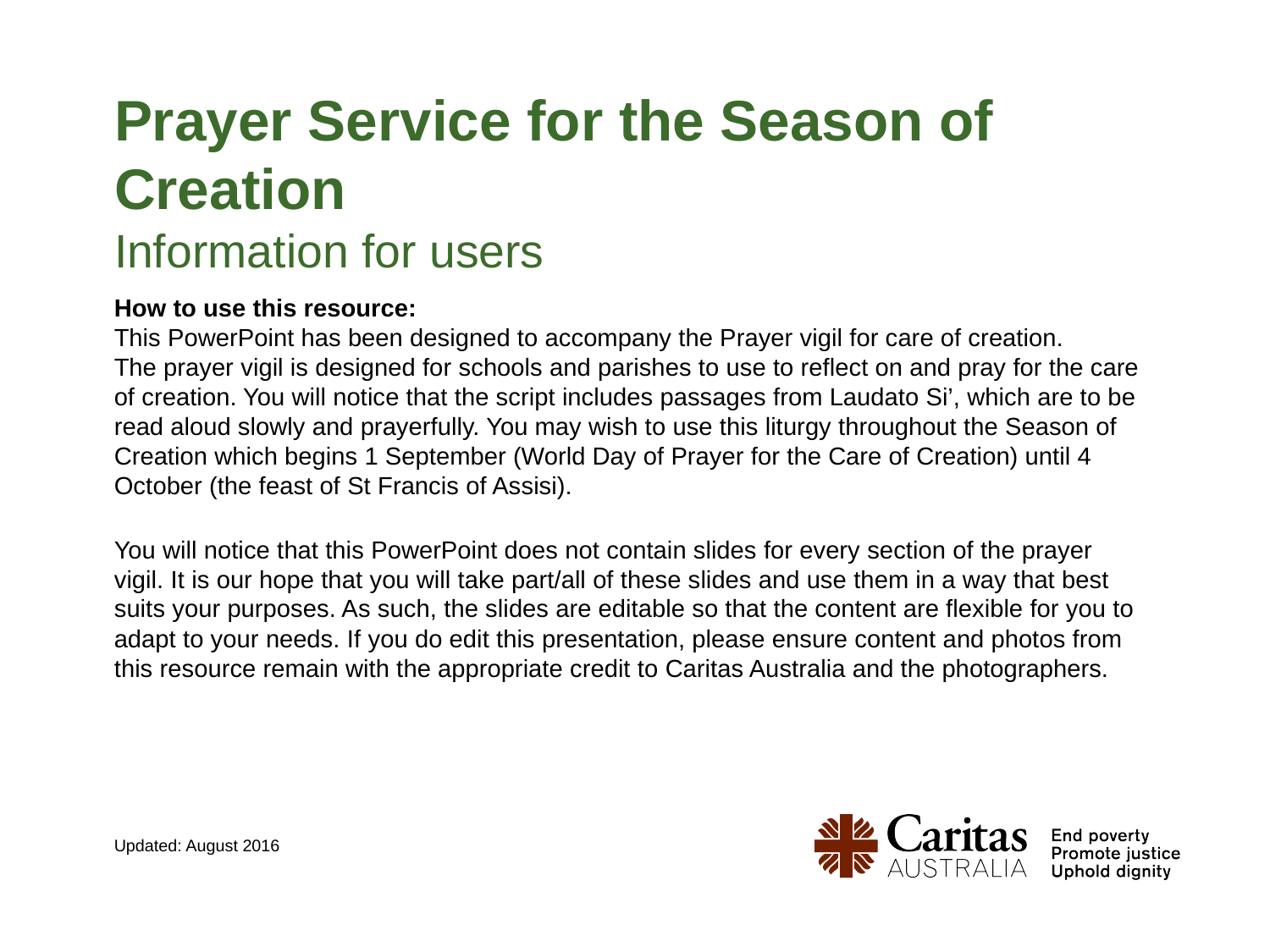

# Prayer Service for the Season of Creation Information for users
How to use this resource:
This PowerPoint has been designed to accompany the Prayer vigil for care of creation.
The prayer vigil is designed for schools and parishes to use to reflect on and pray for the care of creation. You will notice that the script includes passages from Laudato Si’, which are to be read aloud slowly and prayerfully. You may wish to use this liturgy throughout the Season of Creation which begins 1 September (World Day of Prayer for the Care of Creation) until 4 October (the feast of St Francis of Assisi).

You will notice that this PowerPoint does not contain slides for every section of the prayer vigil. It is our hope that you will take part/all of these slides and use them in a way that best suits your purposes. As such, the slides are editable so that the content are flexible for you to adapt to your needs. If you do edit this presentation, please ensure content and photos from this resource remain with the appropriate credit to Caritas Australia and the photographers.

Updated: August 2016